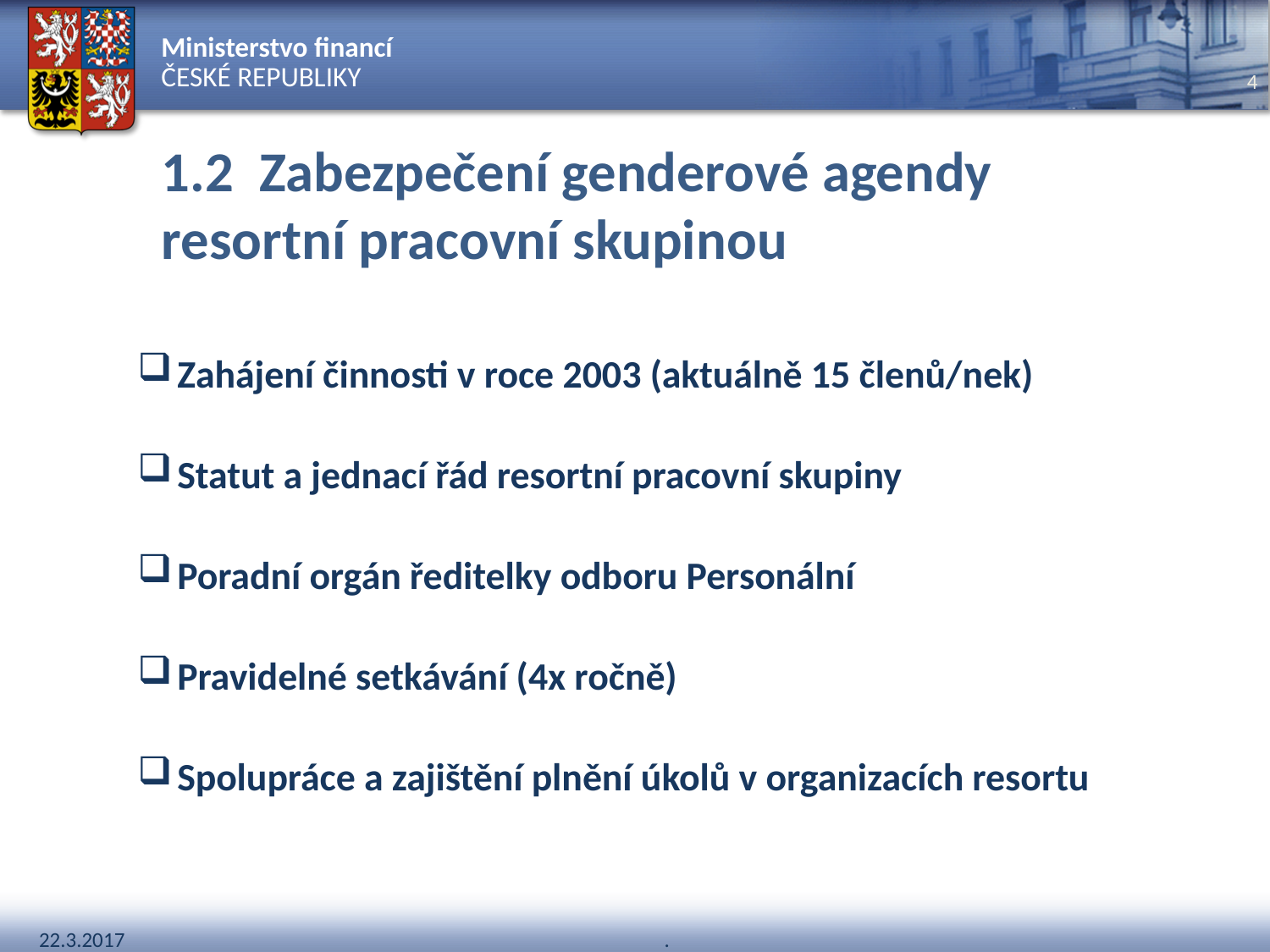

# 1.2  Zabezpečení genderové agendy resortní pracovní skupinou
Zahájení činnosti v roce 2003 (aktuálně 15 členů/nek)
Statut a jednací řád resortní pracovní skupiny
Poradní orgán ředitelky odboru Personální
Pravidelné setkávání (4x ročně)
Spolupráce a zajištění plnění úkolů v organizacích resortu

.